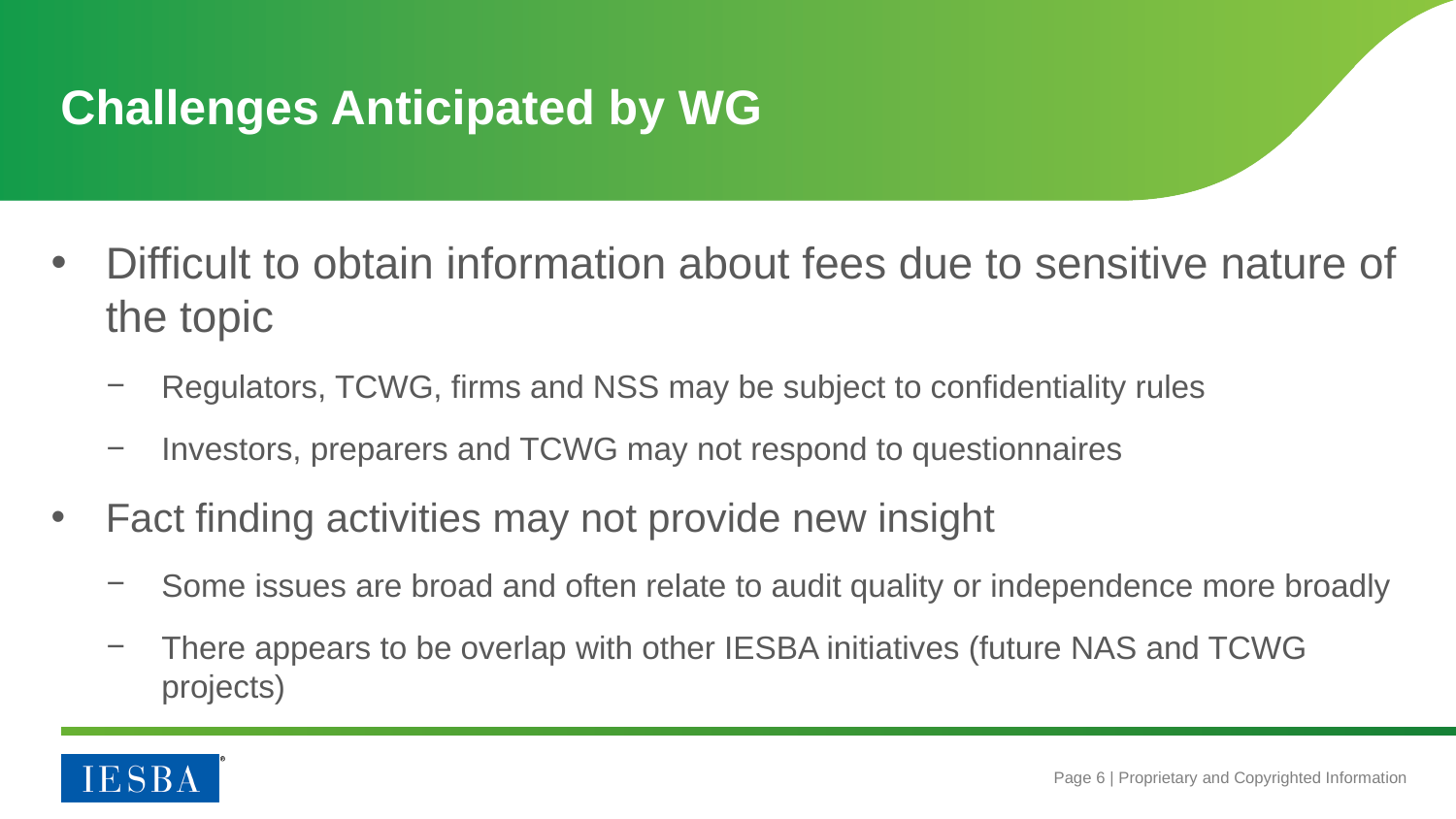

# Challenges Anticipated by WG
Difficult to obtain information about fees due to sensitive nature of the topic
Regulators, TCWG, firms and NSS may be subject to confidentiality rules
Investors, preparers and TCWG may not respond to questionnaires
Fact finding activities may not provide new insight
Some issues are broad and often relate to audit quality or independence more broadly
There appears to be overlap with other IESBA initiatives (future NAS and TCWG projects)